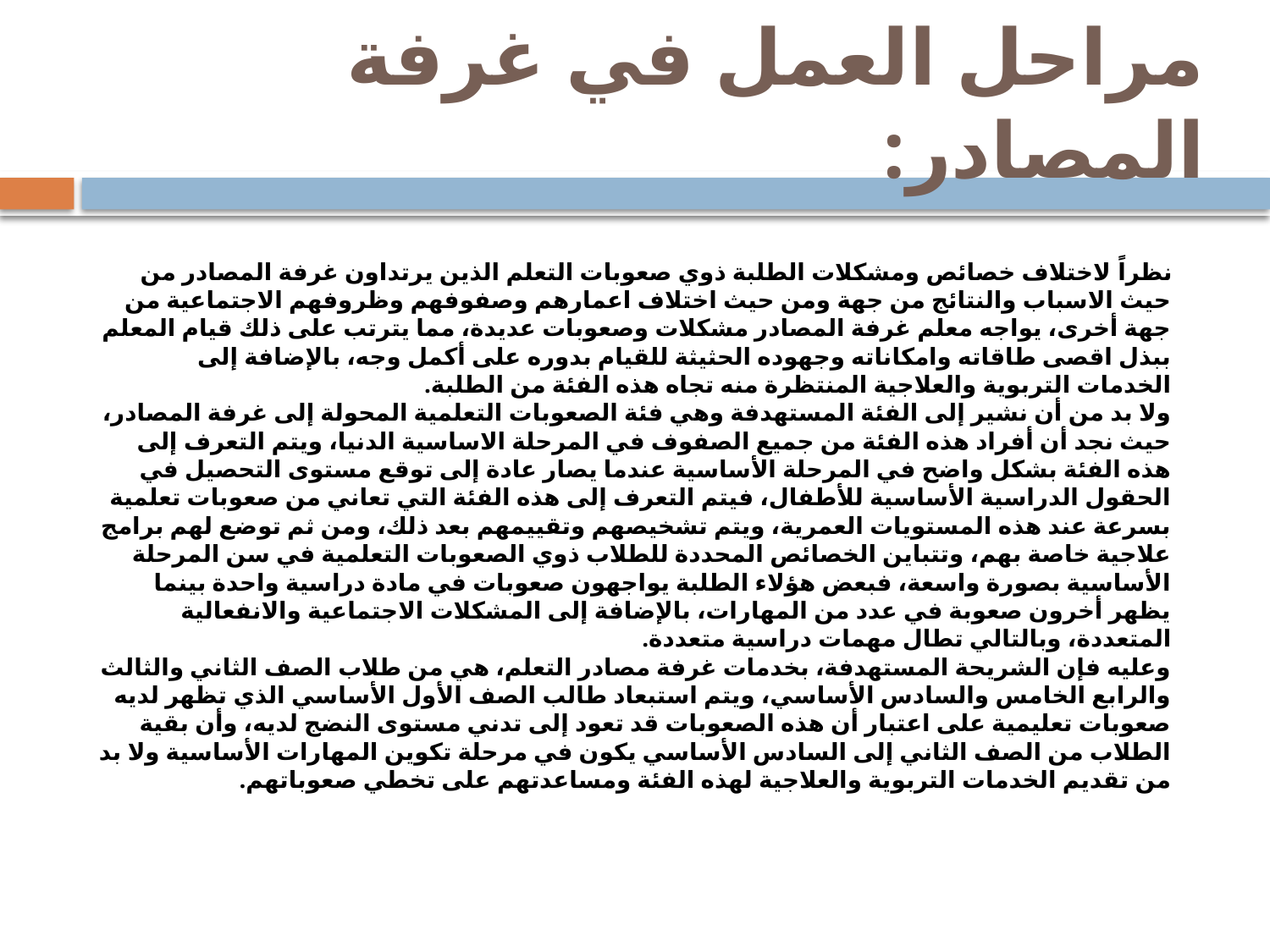

# مراحل العمل في غرفة المصادر:
نظراً لاختلاف خصائص ومشكلات الطلبة ذوي صعوبات التعلم الذين يرتداون غرفة المصادر من حيث الاسباب والنتائج من جهة ومن حيث اختلاف اعمارهم وصفوفهم وظروفهم الاجتماعية من جهة أخرى، يواجه معلم غرفة المصادر مشكلات وصعوبات عديدة، مما يترتب على ذلك قيام المعلم ببذل اقصى طاقاته وامكاناته وجهوده الحثيثة للقيام بدوره على أكمل وجه، بالإضافة إلى الخدمات التربوية والعلاجية المنتظرة منه تجاه هذه الفئة من الطلبة.
ولا بد من أن نشير إلى الفئة المستهدفة وهي فئة الصعوبات التعلمية المحولة إلى غرفة المصادر، حيث نجد أن أفراد هذه الفئة من جميع الصفوف في المرحلة الاساسية الدنيا، ويتم التعرف إلى هذه الفئة بشكل واضح في المرحلة الأساسية عندما يصار عادة إلى توقع مستوى التحصيل في الحقول الدراسية الأساسية للأطفال، فيتم التعرف إلى هذه الفئة التي تعاني من صعوبات تعلمية بسرعة عند هذه المستويات العمرية، ويتم تشخيصهم وتقييمهم بعد ذلك، ومن ثم توضع لهم برامج علاجية خاصة بهم، وتتباين الخصائص المحددة للطلاب ذوي الصعوبات التعلمية في سن المرحلة الأساسية بصورة واسعة، فبعض هؤلاء الطلبة يواجهون صعوبات في مادة دراسية واحدة بينما يظهر أخرون صعوبة في عدد من المهارات، بالإضافة إلى المشكلات الاجتماعية والانفعالية المتعددة، وبالتالي تطال مهمات دراسية متعددة.
وعليه فإن الشريحة المستهدفة، بخدمات غرفة مصادر التعلم، هي من طلاب الصف الثاني والثالث والرابع الخامس والسادس الأساسي، ويتم استبعاد طالب الصف الأول الأساسي الذي تظهر لديه صعوبات تعليمية على اعتبار أن هذه الصعوبات قد تعود إلى تدني مستوى النضج لديه، وأن بقية الطلاب من الصف الثاني إلى السادس الأساسي يكون في مرحلة تكوين المهارات الأساسية ولا بد من تقديم الخدمات التربوية والعلاجية لهذه الفئة ومساعدتهم على تخطي صعوباتهم.